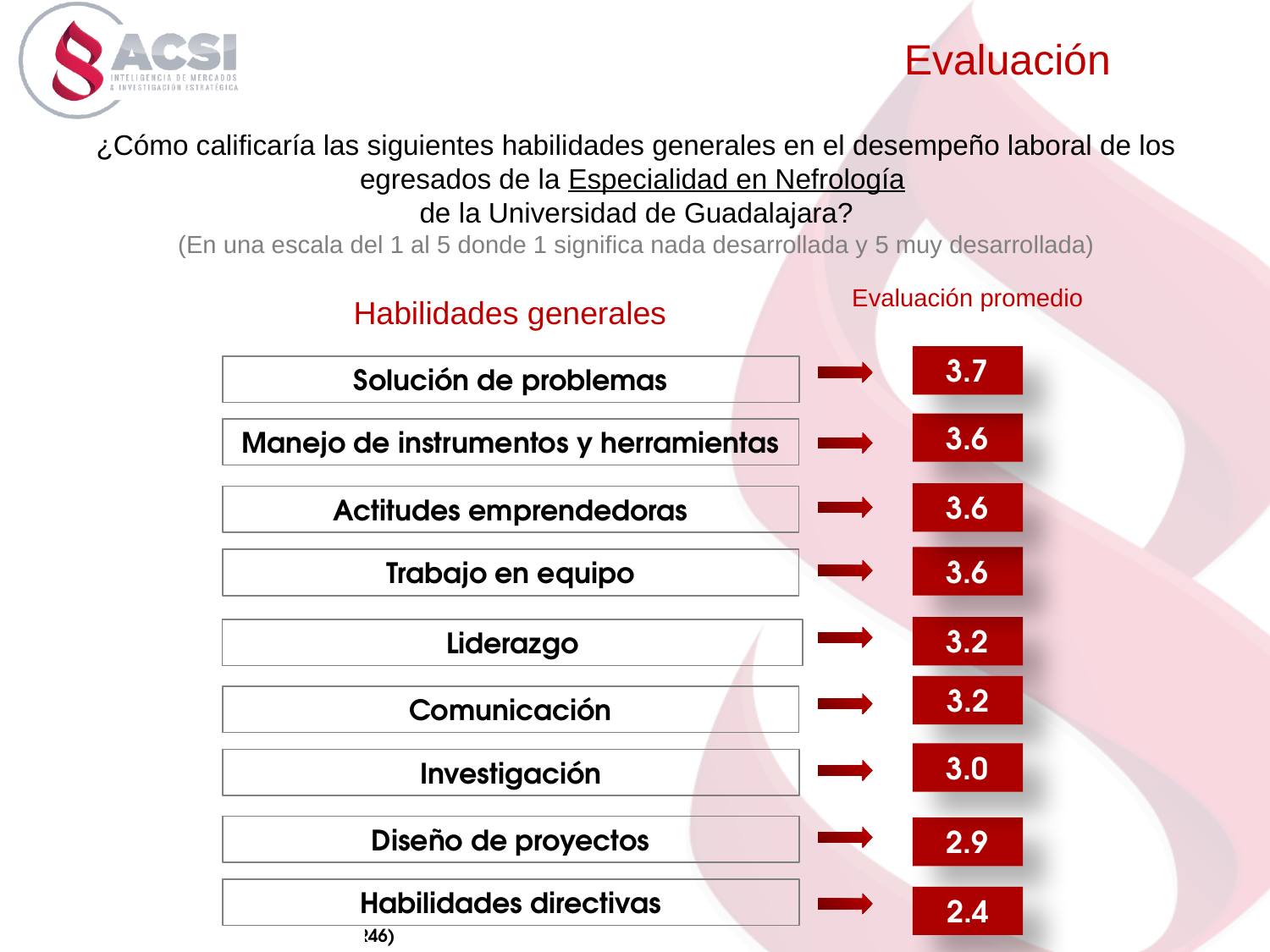

Evaluación
¿Cómo calificaría las siguientes habilidades generales en el desempeño laboral de los egresados de la Especialidad en Nefrología
de la Universidad de Guadalajara?
(En una escala del 1 al 5 donde 1 significa nada desarrollada y 5 muy desarrollada)
Evaluación promedio
Habilidades generales
3.7
Solución de problemas

3.6
Manejo de instrumentos y herramientas

3.6
Actitudes emprendedoras

3.6
Trabajo en equipo

3.2
Liderazgo

3.2
Comunicación

3.0
Investigación

Diseño de proyectos
2.9

Habilidades directivas
2.4